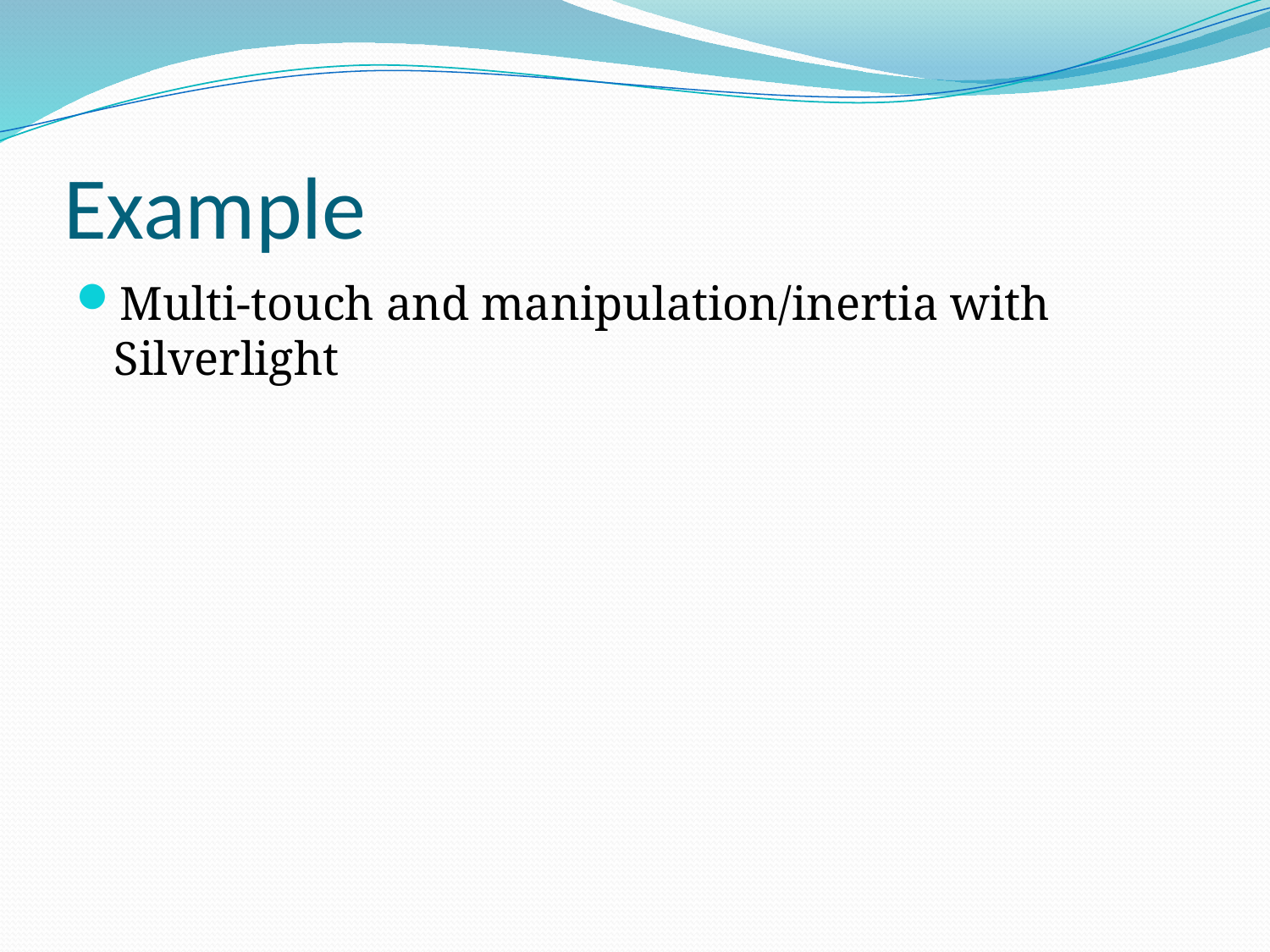

# Example
Multi-touch and manipulation/inertia with Silverlight